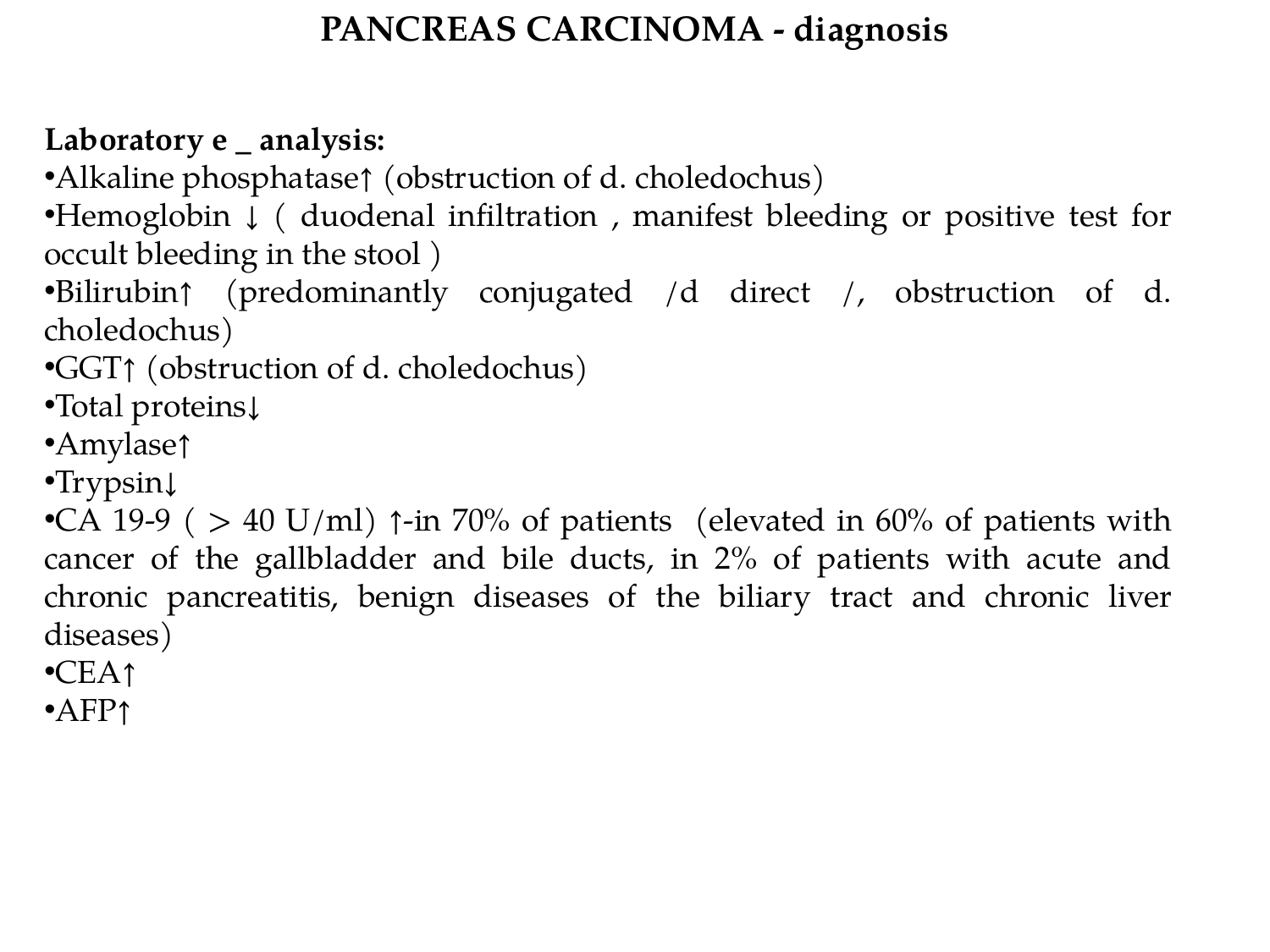

PANCREAS CARCINOMA - diagnosis

Laboratory e _ analysis:
Alkaline phosphatase↑ (obstruction of d. choledochus)
Hemoglobin ↓ ( duodenal infiltration , manifest bleeding or positive test for occult bleeding in the stool )
Bilirubin↑ (predominantly conjugated /d direct /, obstruction of d. choledochus)
GGT↑ (obstruction of d. choledochus)
Total proteins↓
Amylase↑
Trypsin↓
CA 19-9 ( > 40 U/ml) ↑-in 70% of patients  (elevated in 60% of patients with cancer of the gallbladder and bile ducts, in 2% of patients with acute and chronic pancreatitis, benign diseases of the biliary tract and chronic liver diseases)
CEA↑
AFP↑